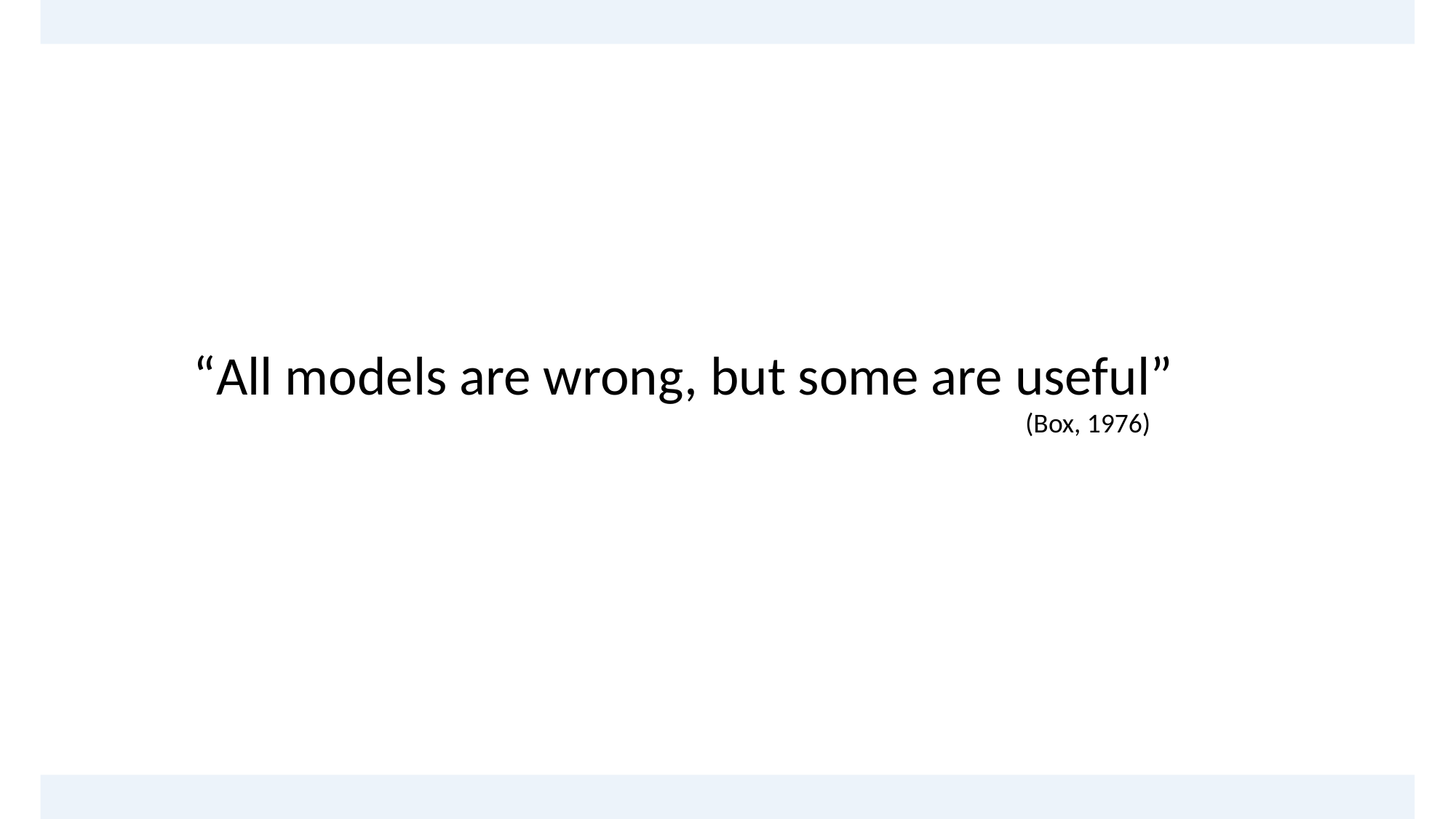

“All models are wrong, but some are useful”
							           (Box, 1976)